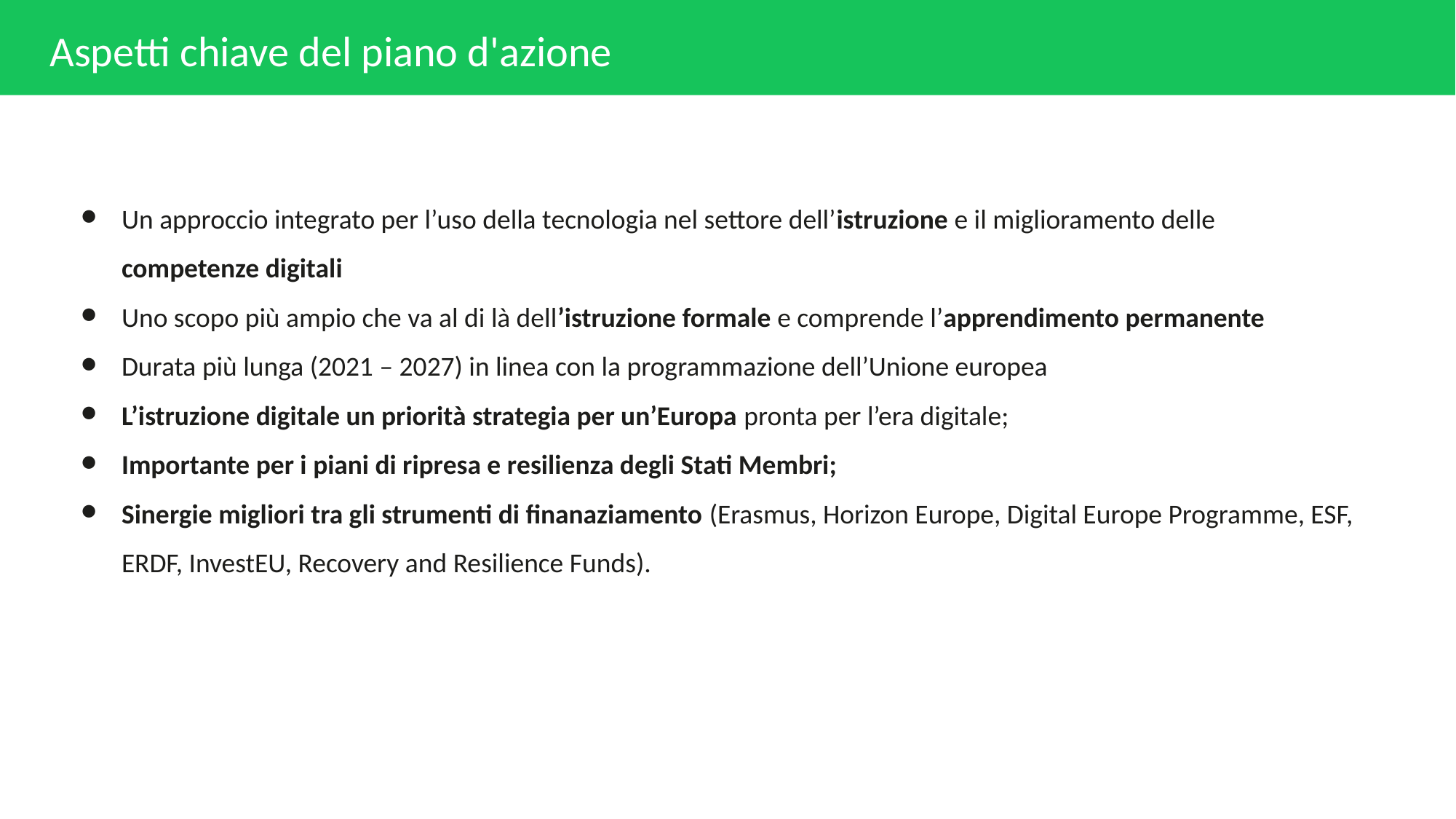

# Aspetti chiave del piano d'azione
Un approccio integrato per l’uso della tecnologia nel settore dell’istruzione e il miglioramento delle competenze digitali
Uno scopo più ampio che va al di là dell’istruzione formale e comprende l’apprendimento permanente
Durata più lunga (2021 – 2027) in linea con la programmazione dell’Unione europea
L’istruzione digitale un priorità strategia per un’Europa pronta per l’era digitale;
Importante per i piani di ripresa e resilienza degli Stati Membri;
Sinergie migliori tra gli strumenti di finanaziamento (Erasmus, Horizon Europe, Digital Europe Programme, ESF, ERDF, InvestEU, Recovery and Resilience Funds).